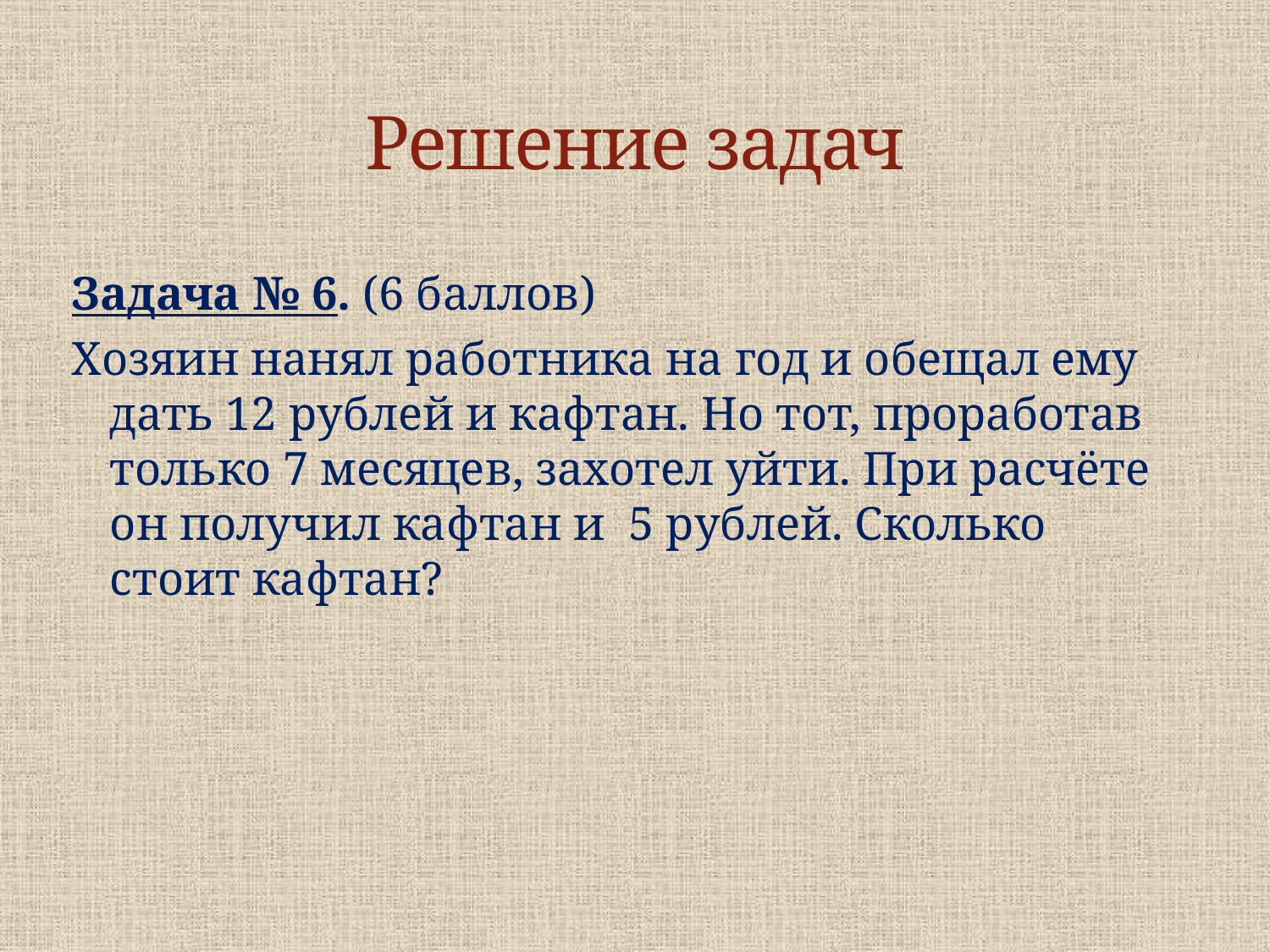

# Решение задач
Задача № 6. (6 баллов)
Хозяин нанял работника на год и обещал ему дать 12 рублей и кафтан. Но тот, проработав только 7 месяцев, захотел уйти. При расчёте он получил кафтан и  5 рублей. Сколько стоит кафтан?